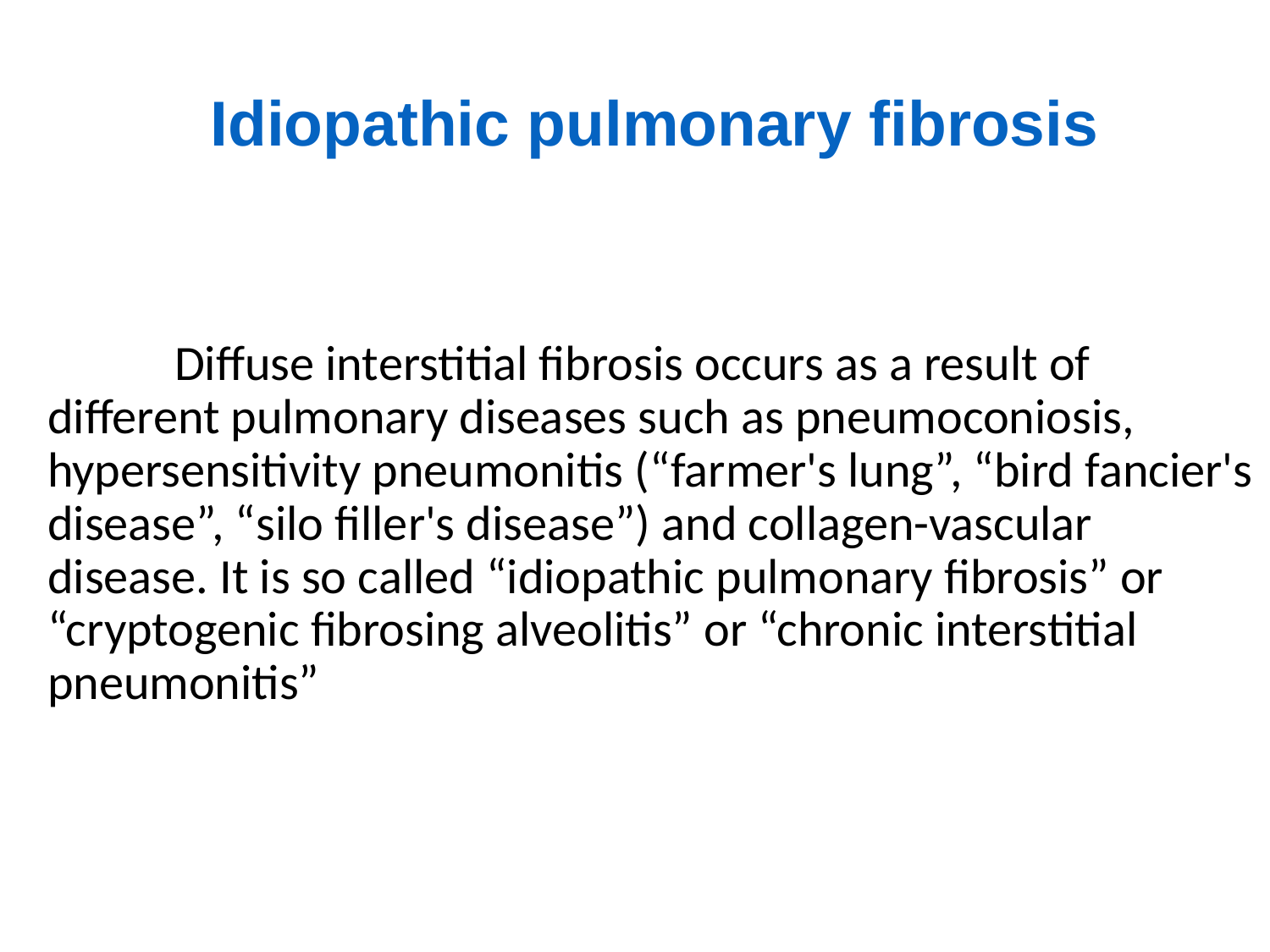

Idiopathic pulmonary fibrosis
# Diffuse interstitial fibrosis occurs as a result of different pulmonary diseases such as pneumoconiosis, hypersensitivity pneumonitis (“farmer's lung”, “bird fancier's disease”, “silo filler's disease”) and collagen-vascular disease. It is so called “idiopathic pulmonary fibrosis” or “cryptogenic fibrosing alveolitis” or “chronic interstitial pneumonitis”